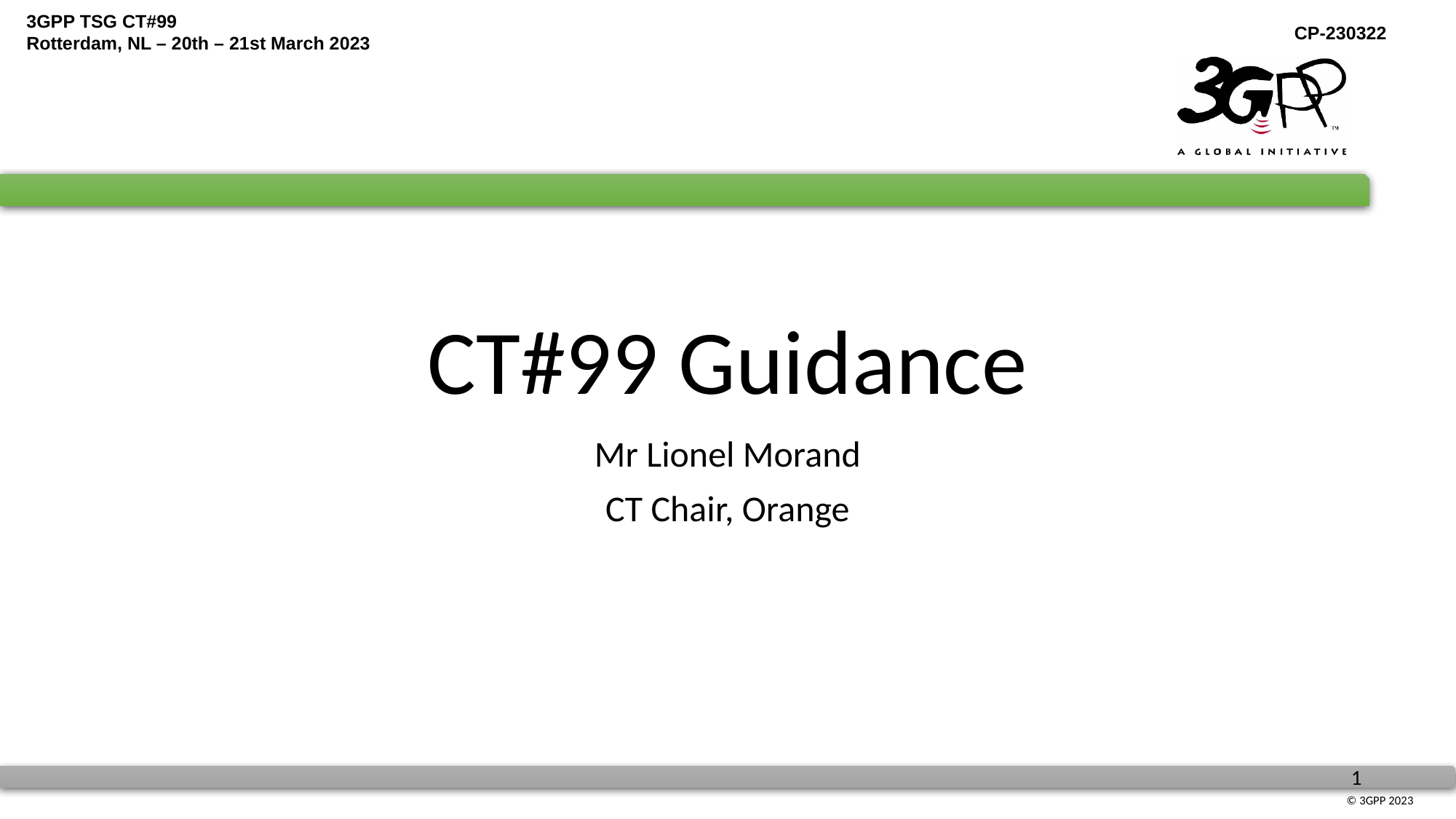

# CT#99 Guidance
Mr Lionel Morand
CT Chair, Orange